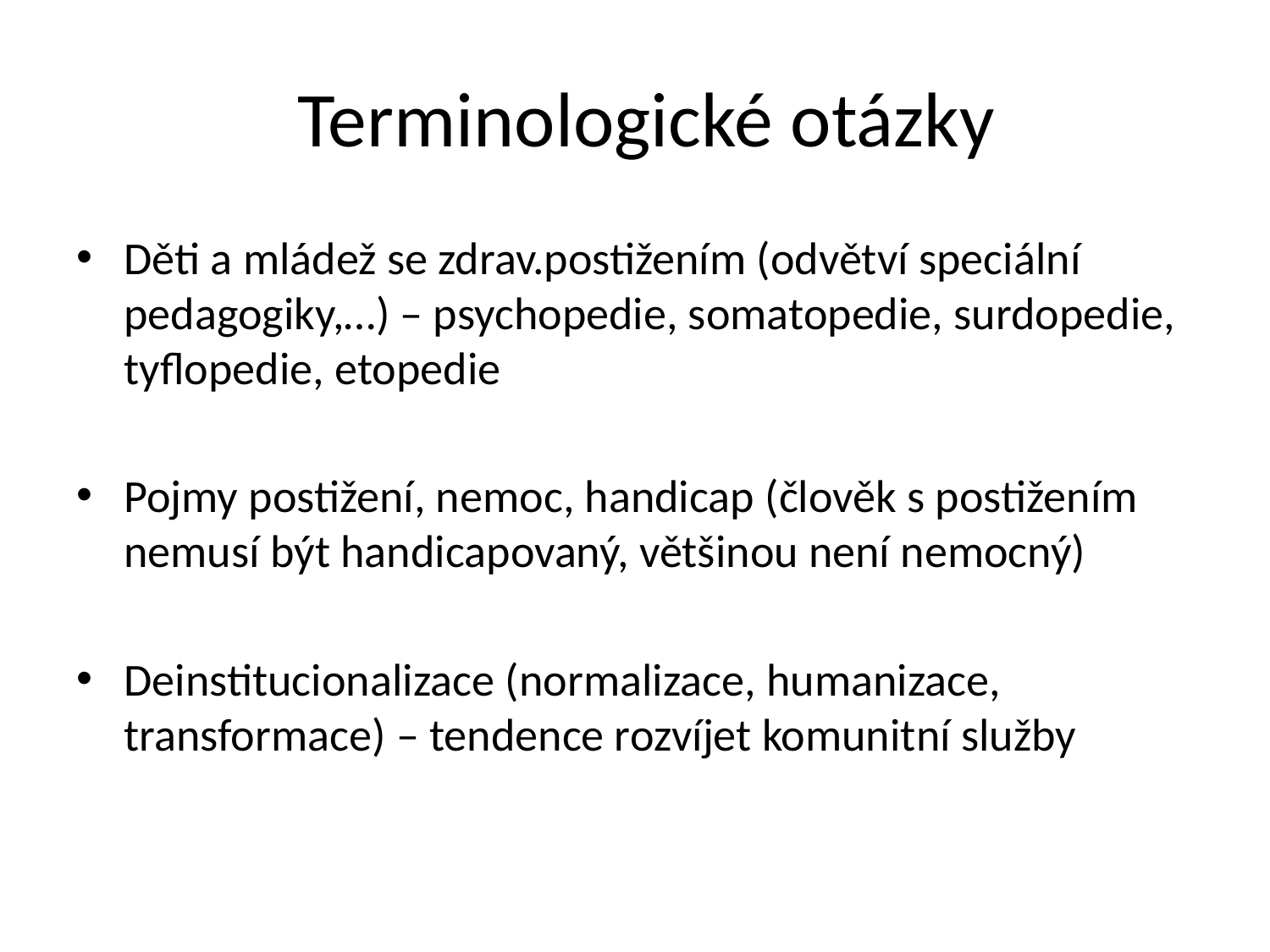

# Terminologické otázky
Děti a mládež se zdrav.postižením (odvětví speciální pedagogiky,…) – psychopedie, somatopedie, surdopedie, tyflopedie, etopedie

Pojmy postižení, nemoc, handicap (člověk s postižením nemusí být handicapovaný, většinou není nemocný)

Deinstitucionalizace (normalizace, humanizace, transformace) – tendence rozvíjet komunitní služby